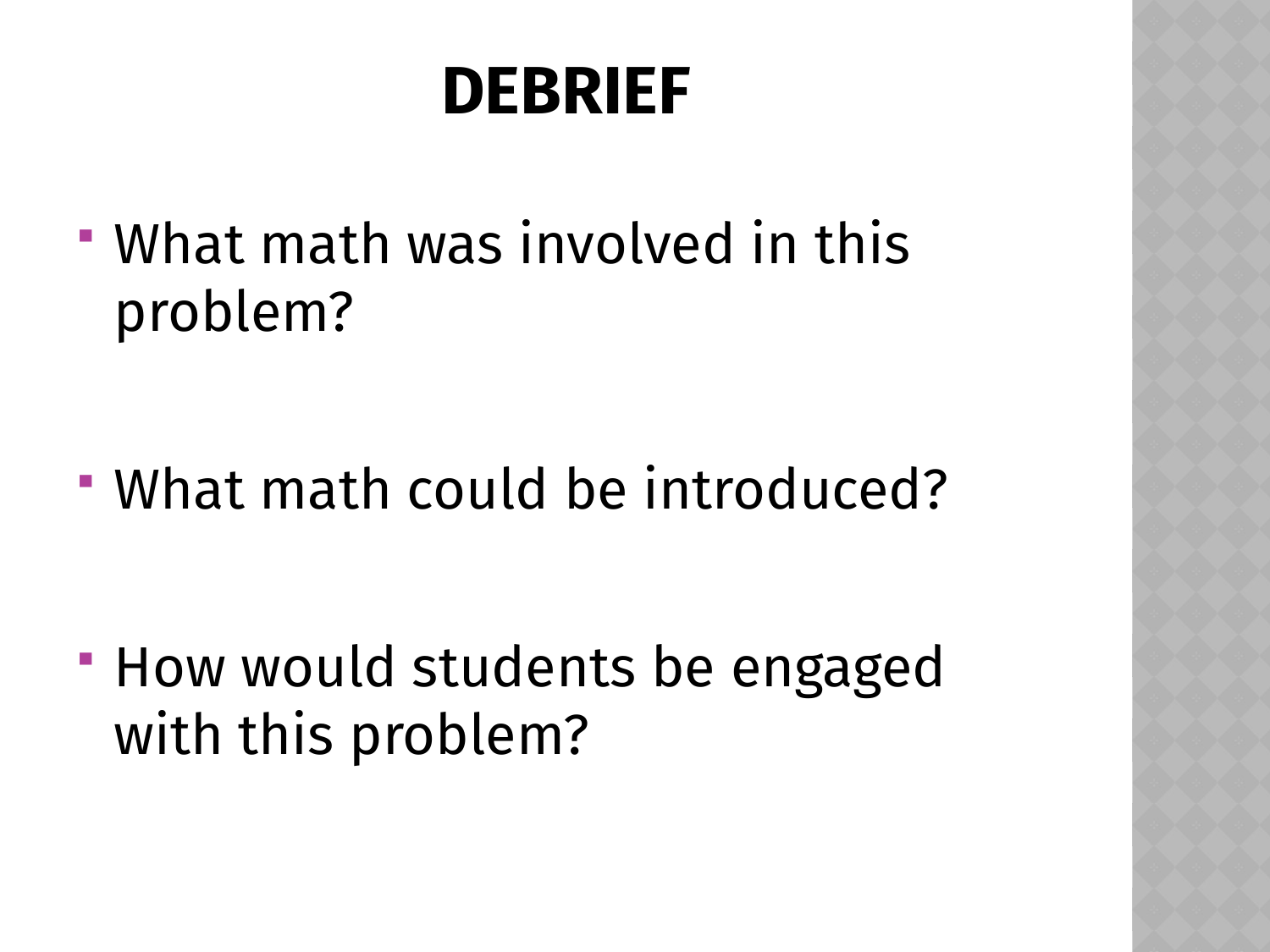

# Debrief
What math was involved in this problem?

What math could be introduced?

How would students be engaged with this problem?